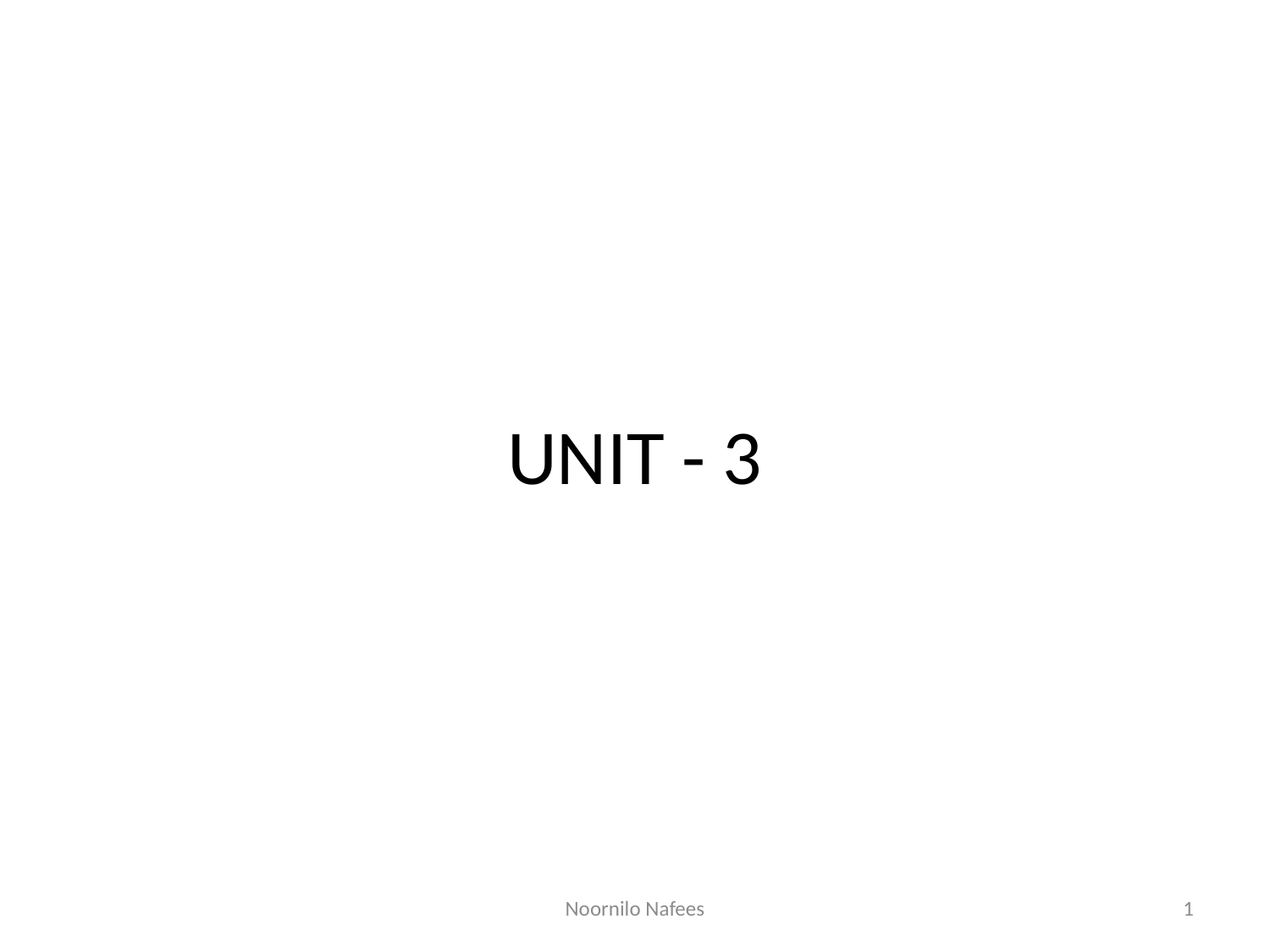

# UNIT - 3
Noornilo Nafees
1